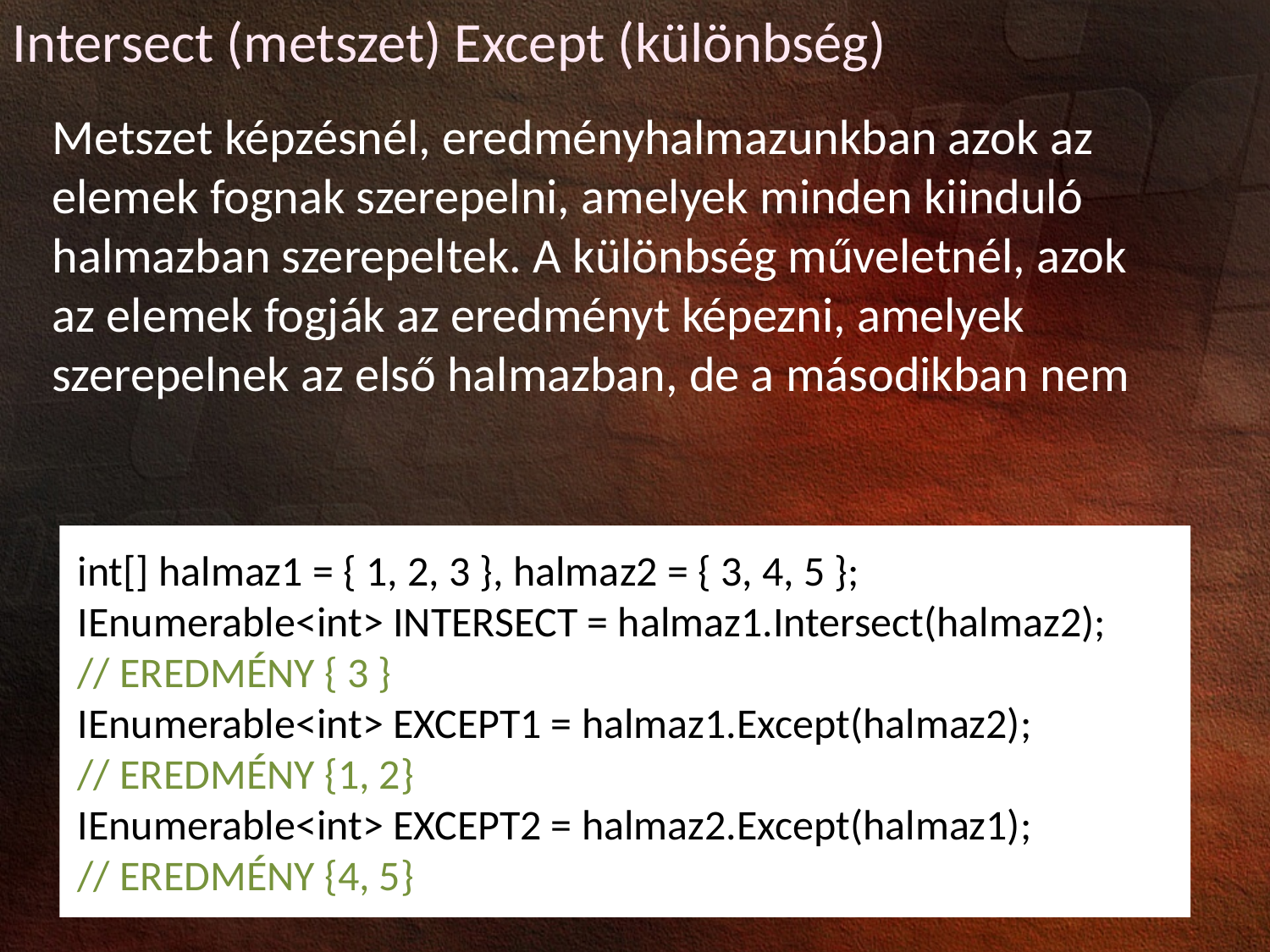

Intersect (metszet) Except (különbség)
Metszet képzésnél, eredményhalmazunkban azok az elemek fognak szerepelni, amelyek minden kiinduló halmazban szerepeltek. A különbség műveletnél, azok az elemek fogják az eredményt képezni, amelyek szerepelnek az első halmazban, de a másodikban nem

int[] halmaz1 = { 1, 2, 3 }, halmaz2 = { 3, 4, 5 };
IEnumerable<int> INTERSECT = halmaz1.Intersect(halmaz2);
// EREDMÉNY { 3 }
IEnumerable<int> EXCEPT1 = halmaz1.Except(halmaz2);
// EREDMÉNY {1, 2}
IEnumerable<int> EXCEPT2 = halmaz2.Except(halmaz1);
// EREDMÉNY {4, 5}